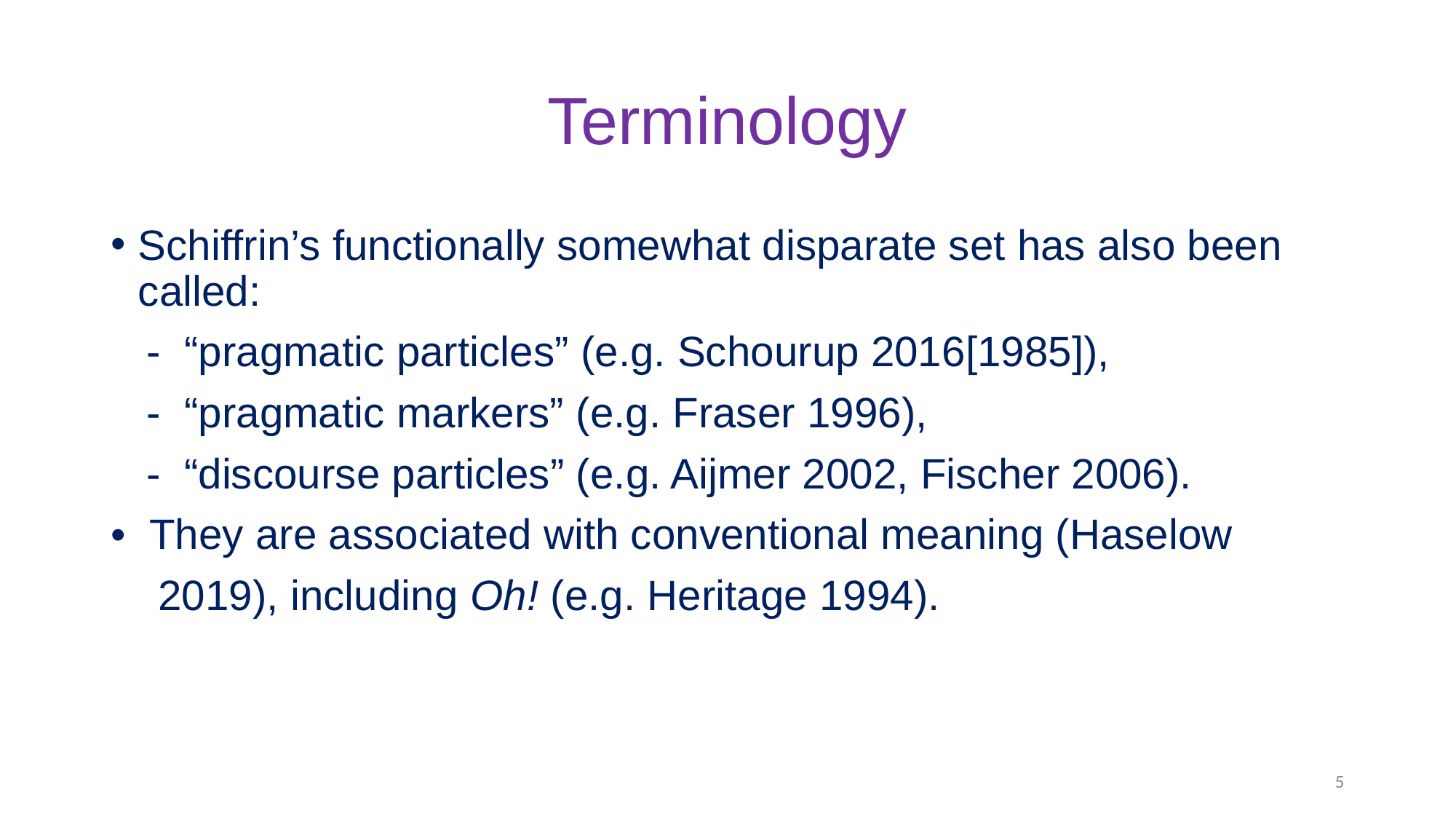

# Terminology
Schiffrin’s functionally somewhat disparate set has also been called:
   -  “pragmatic particles” (e.g. Schourup 2016[1985]),
   -  “pragmatic markers” (e.g. Fraser 1996),
   -  “discourse particles” (e.g. Aijmer 2002, Fischer 2006).
•  They are associated with conventional meaning (Haselow
    2019), including Oh! (e.g. Heritage 1994).

5